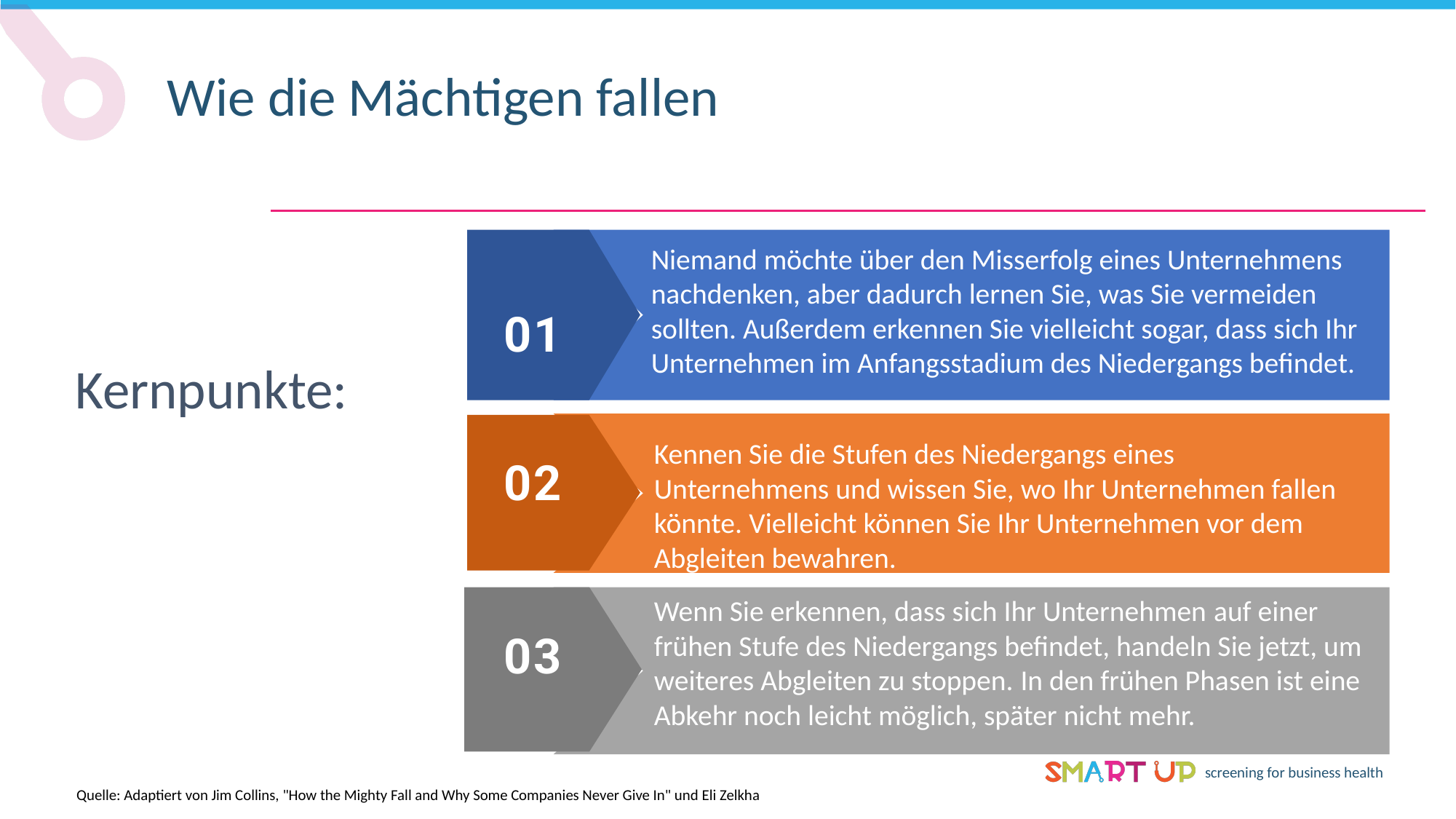

Wie die Mächtigen fallen

Niemand möchte über den Misserfolg eines Unternehmens nachdenken, aber dadurch lernen Sie, was Sie vermeiden sollten. Außerdem erkennen Sie vielleicht sogar, dass sich Ihr Unternehmen im Anfangsstadium des Niedergangs befindet.
01
Kernpunkte:

Kennen Sie die Stufen des Niedergangs eines Unternehmens und wissen Sie, wo Ihr Unternehmen fallen könnte. Vielleicht können Sie Ihr Unternehmen vor dem Abgleiten bewahren.
02

Wenn Sie erkennen, dass sich Ihr Unternehmen auf einer frühen Stufe des Niedergangs befindet, handeln Sie jetzt, um weiteres Abgleiten zu stoppen. In den frühen Phasen ist eine Abkehr noch leicht möglich, später nicht mehr.

03
Quelle: Adaptiert von Jim Collins, "How the Mighty Fall and Why Some Companies Never Give In" und Eli Zelkha